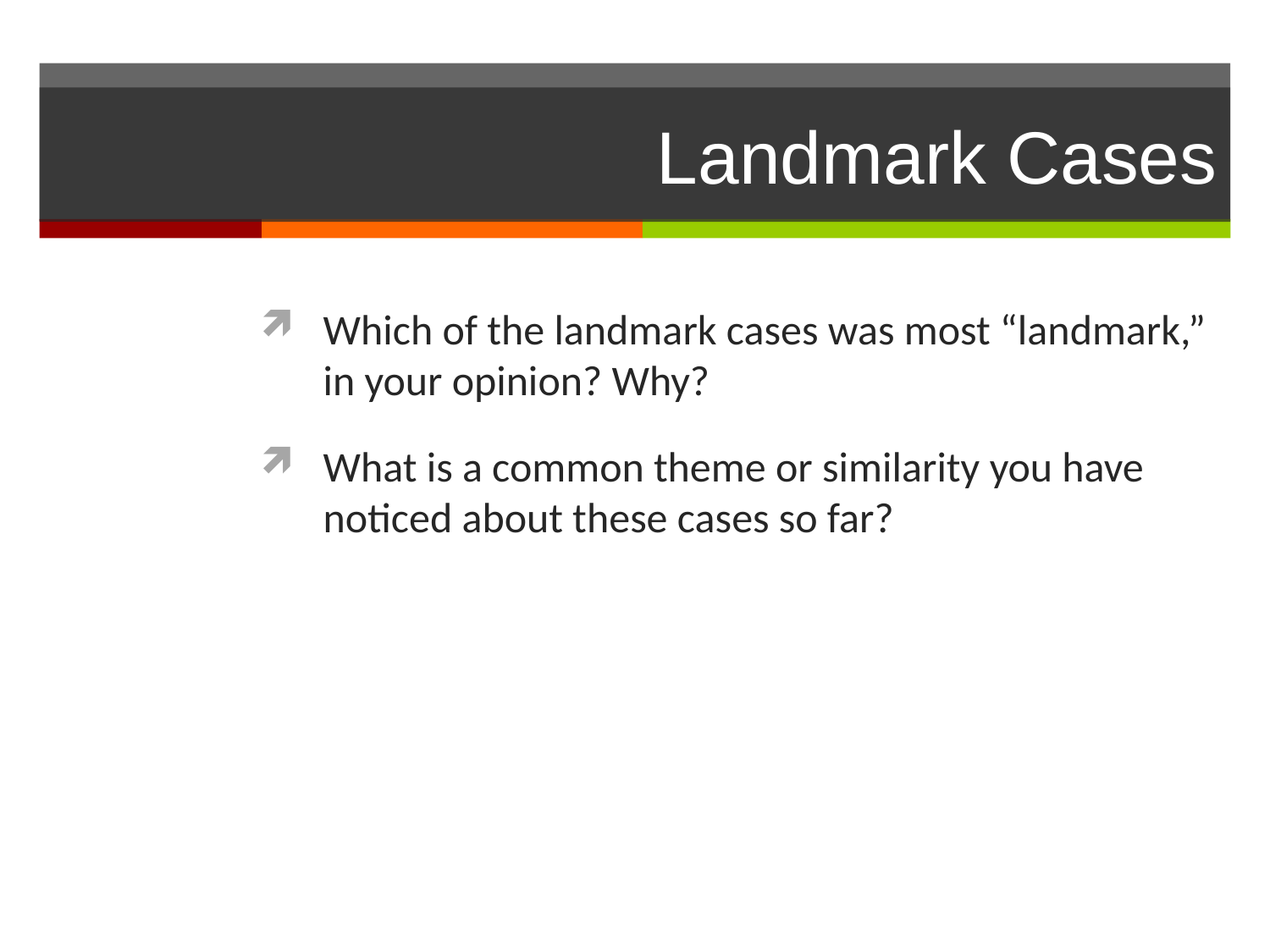

# Landmark Cases
Which of the landmark cases was most “landmark,” in your opinion? Why?
What is a common theme or similarity you have noticed about these cases so far?